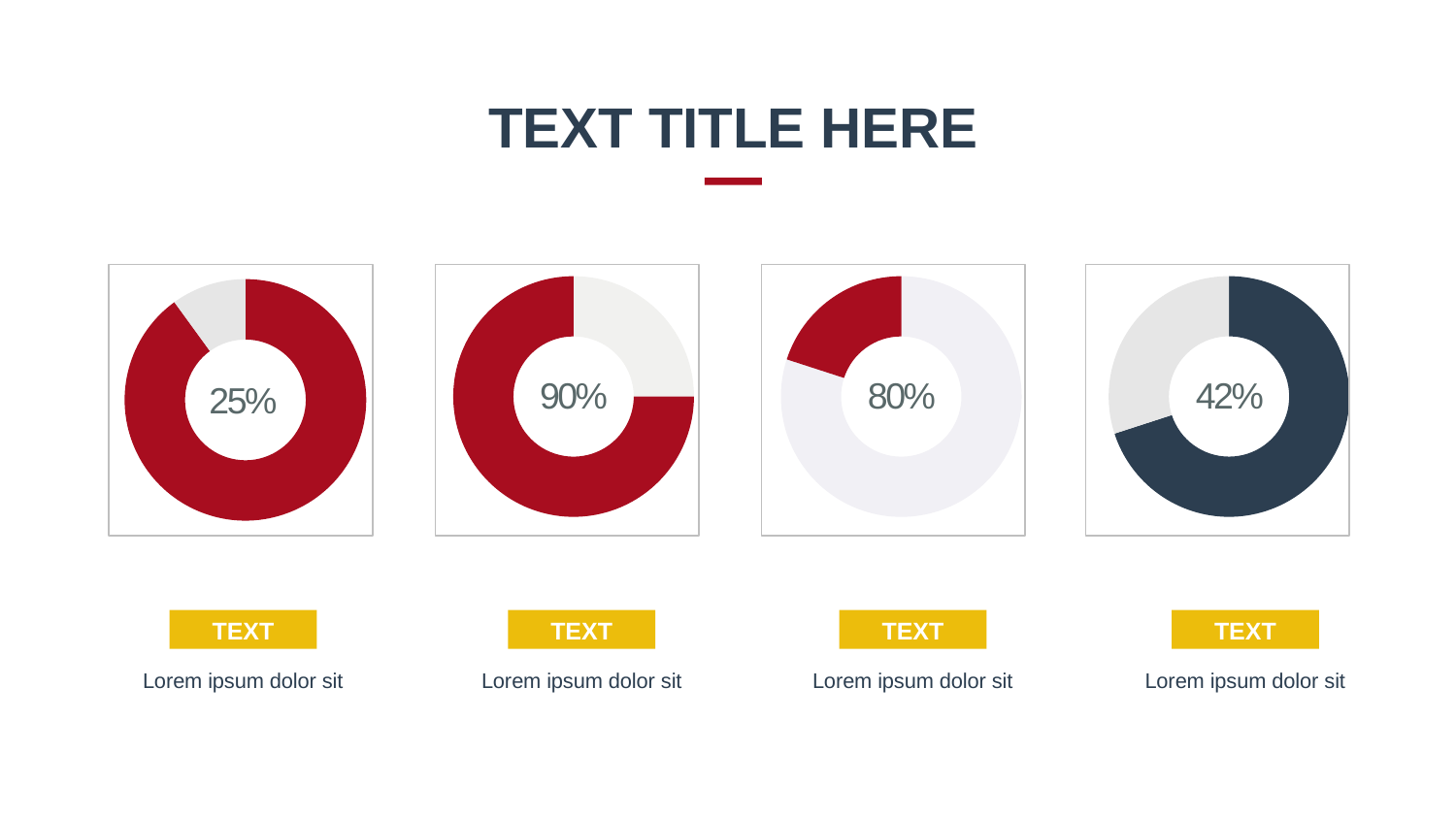

TEXT TITLE HERE

### Chart

| Category | Sales |
|---|---|
| 1st Qtr | 9.0 |
| 2nd Qtr | 1.0 |

### Chart

| Category | Sales |
|---|---|
| 1st Qtr | 8.0 |
| 2nd Qtr | 2.0 |

### Chart

| Category | Sales |
|---|---|
| 1st Qtr | 7.0 |
| 2nd Qtr | 3.0 |

### Chart

| Category | Sales |
|---|---|
| 1st Qtr | 2.5 |
| 2nd Qtr | 7.5 |

90%
80%
42%
25%
TEXT HERE
TEXT HERE
TEXT HERE
TEXT HERE
Lorem ipsum dolor sit
Lorem ipsum dolor sit
Lorem ipsum dolor sit
Lorem ipsum dolor sit